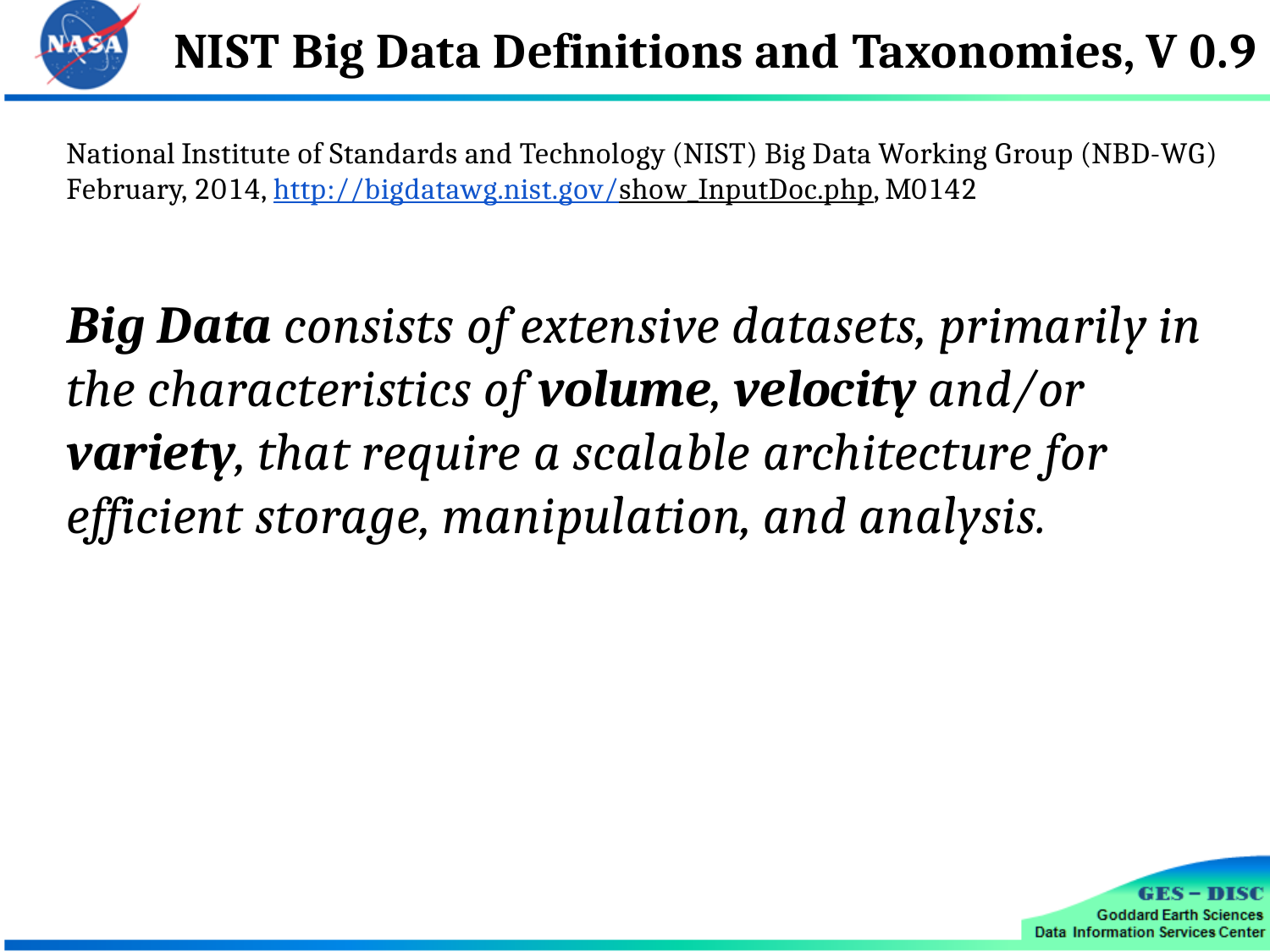

NIST Big Data Definitions and Taxonomies, V 0.9
National Institute of Standards and Technology (NIST) Big Data Working Group (NBD-WG)
February, 2014, http://bigdatawg.nist.gov/show_InputDoc.php, M0142

Big Data consists of extensive datasets, primarily in the characteristics of volume, velocity and/or variety, that require a scalable architecture for efficient storage, manipulation, and analysis.